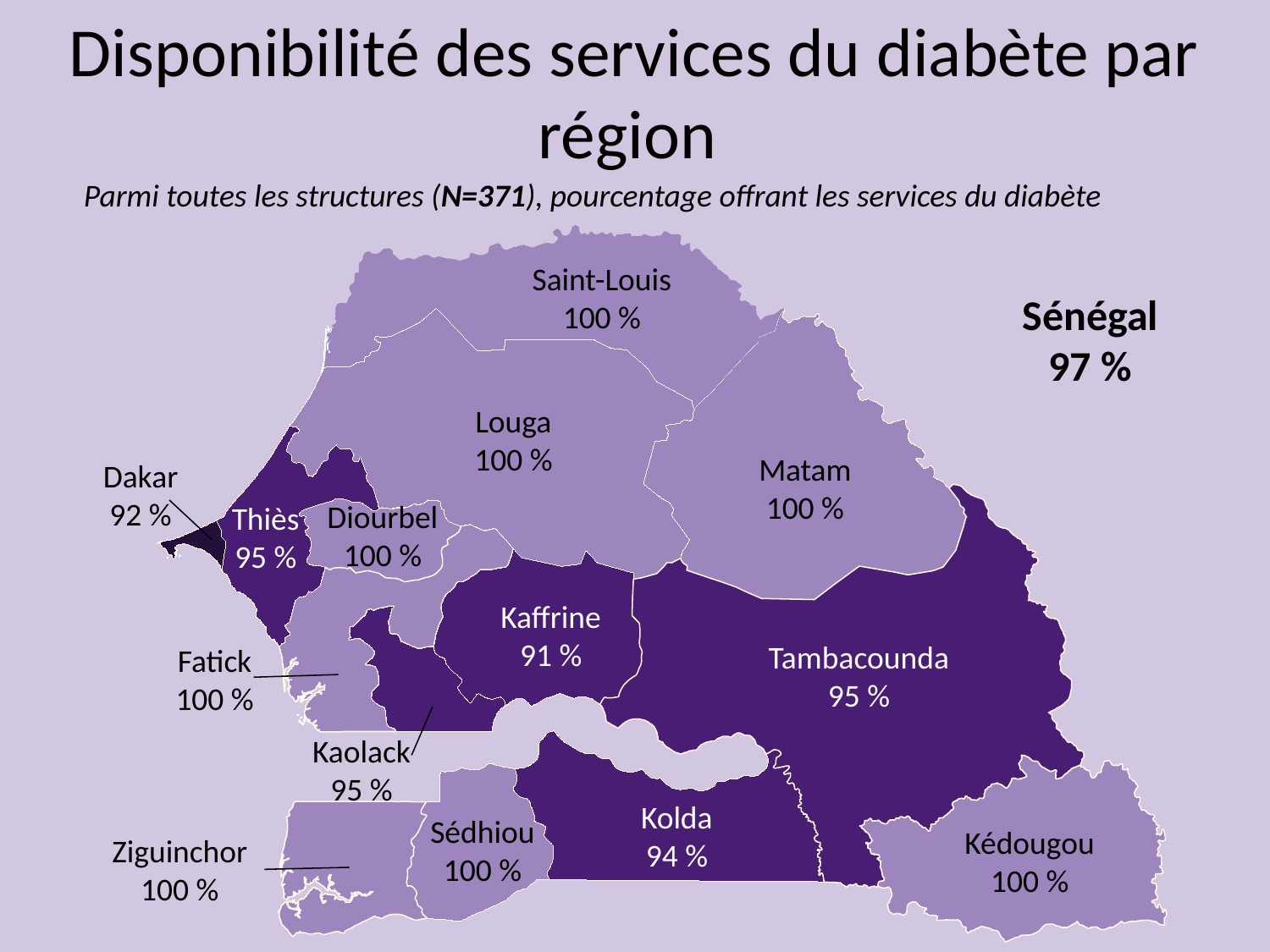

Disponibilité des services du diabète par région

Parmi toutes les structures (N=371), pourcentage offrant les services du diabète
Saint-Louis
100 %
Sénégal
97 %
Louga
100 %
Matam
100 %
Dakar
92 %
Diourbel
100 %
Thiès
95 %
Kaffrine
91 %
Tambacounda
95 %
Fatick
100 %
Kaolack
95 %
Kolda
94 %
Sédhiou
100 %
Kédougou
100 %
Ziguinchor
100 %